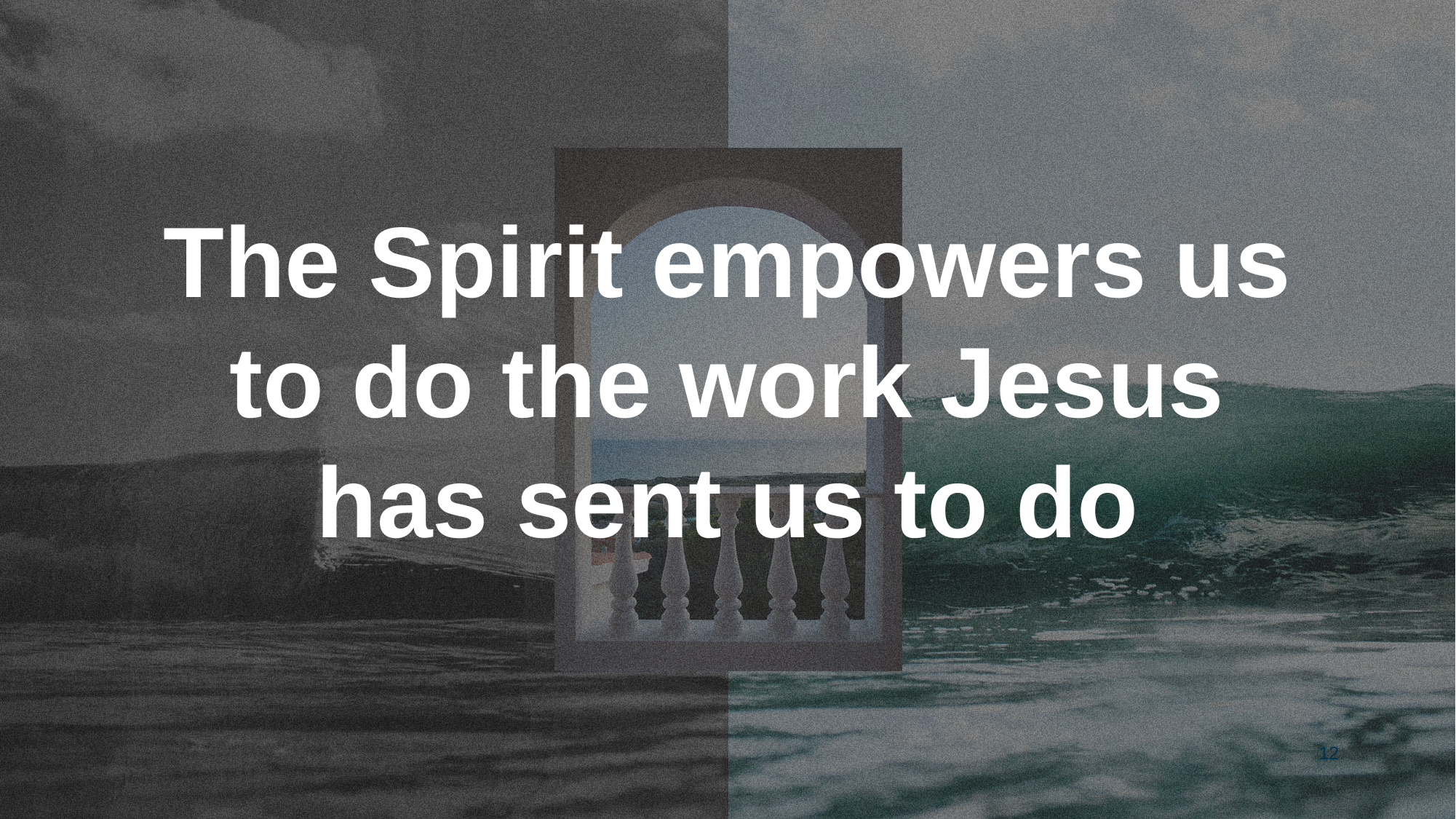

# The Spirit empowers us to do the work Jesus has sent us to do
12